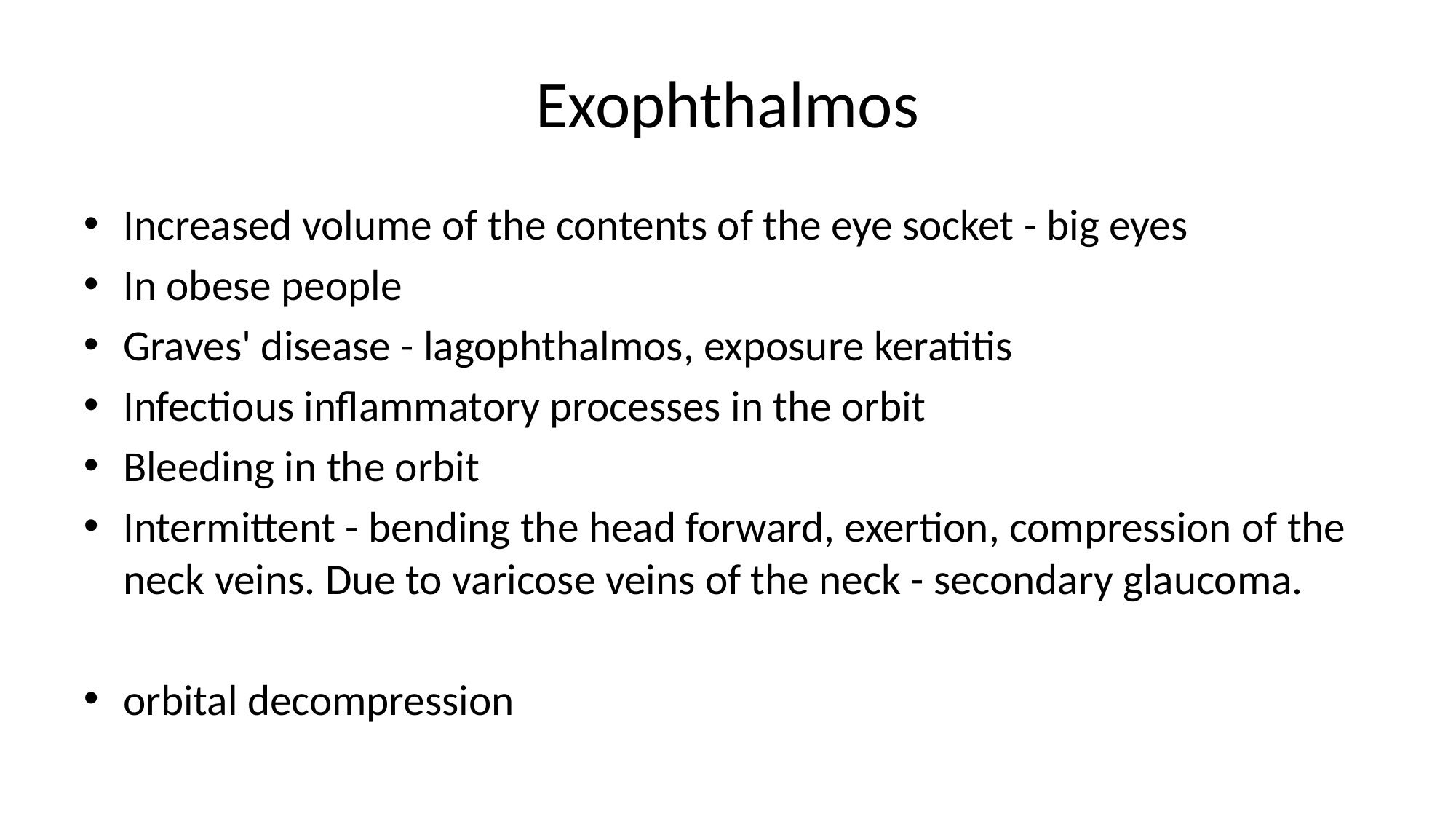

# Exophthalmos
Increased volume of the contents of the eye socket - big eyes
In obese people
Graves' disease - lagophthalmos, exposure keratitis
Infectious inflammatory processes in the orbit
Bleeding in the orbit
Intermittent - bending the head forward, exertion, compression of the neck veins. Due to varicose veins of the neck - secondary glaucoma.

orbital decompression